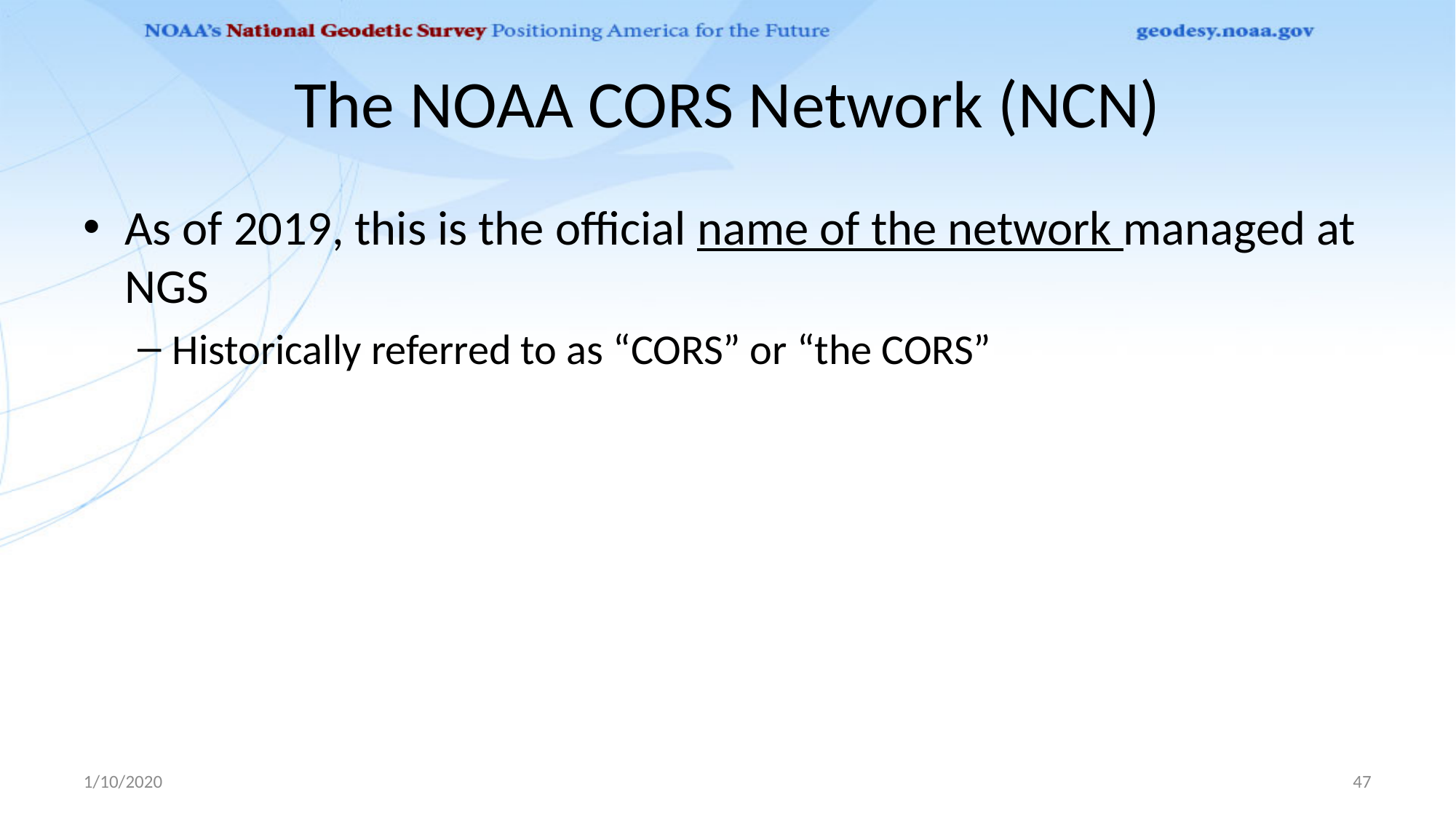

# The NOAA CORS Network (NCN)
As of 2019, this is the official name of the network managed at NGS
Historically referred to as “CORS” or “the CORS”
1/10/2020
47